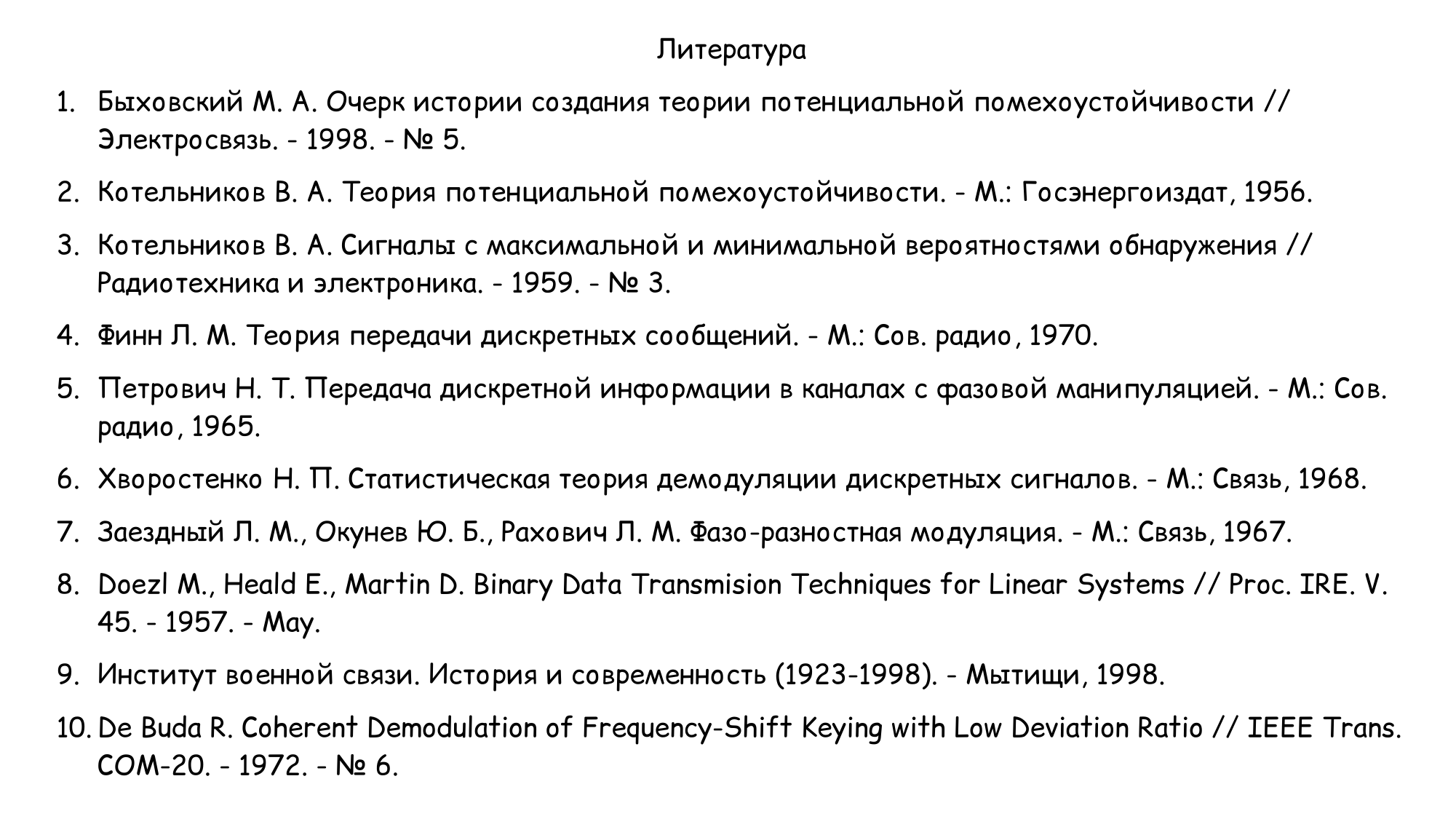

Литература
Быховский М. А. Очерк истории создания теории потенциальной помехоустойчивости // Электросвязь. - 1998. - № 5.
Котельников В. А. Теория потенциальной помехоустойчивости. - М.: Госэнергоиздат, 1956.
Котельников В. А. Сигналы с максимальной и минимальной вероятностями обнаружения // Радиотехника и электроника. - 1959. - № 3.
Финн Л. М. Теория передачи дискретных сообщений. - М.: Сов. радио, 1970.
Петрович Н. Т. Передача дискретной информации в каналах с фазовой манипуляцией. - М.: Сов. радио, 1965.
Хворостенко Н. П. Статистическая теория демодуляции дискретных сигналов. - М.: Связь, 1968.
Заездный Л. М., Окунев Ю. Б., Рахович Л. М. Фазо-разностная модуляция. - М.: Связь, 1967.
Doezl M., Heald E., Martin D. Binary Data Transmision Techniques for Linear Systems // Proc. IRE. V. 45. - 1957. - May.
Институт военной связи. История и современность (1923-1998). - Мытищи, 1998.
De Buda R. Coherent Demodulation of Frequency-Shift Keying with Low Deviation Ratio // IEEE Trans. COM-20. - 1972. - № 6.